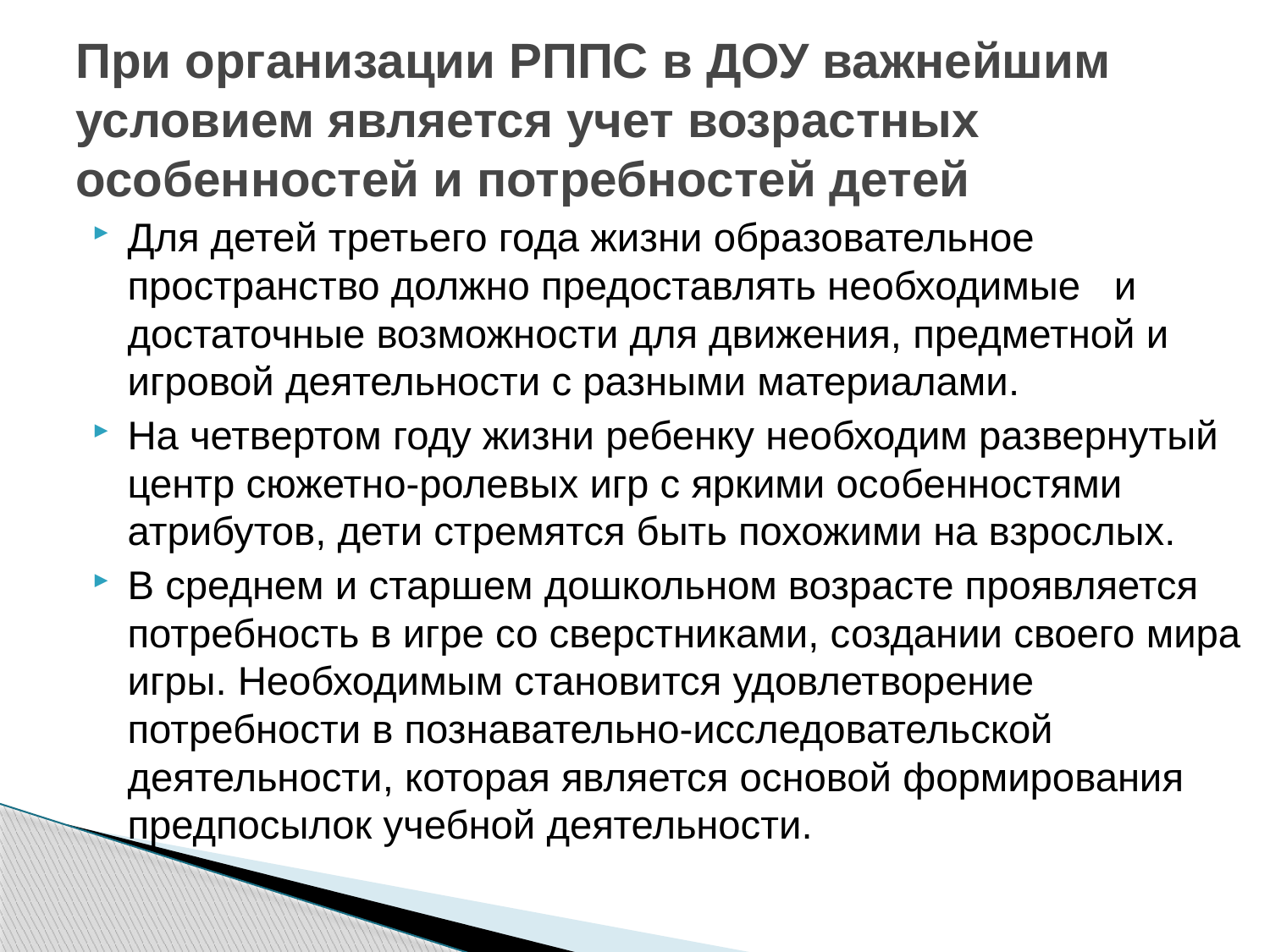

# При организации РППС в ДОУ важнейшим условием является учет возрастных особенностей и потребностей детей
Для детей третьего года жизни образовательное пространство должно предоставлять необходимые   и достаточные возможности для движения, предметной и игровой деятельности с разными материалами.
На четвертом году жизни ребенку необходим развернутый центр сюжетно-ролевых игр с яркими особенностями атрибутов, дети стремятся быть похожими на взрослых.
В среднем и старшем дошкольном возрасте проявляется потребность в игре со сверстниками, создании своего мира игры. Необходимым становится удовлетворение потребности в познавательно-исследовательской деятельности, которая является основой формирования предпосылок учебной деятельности.